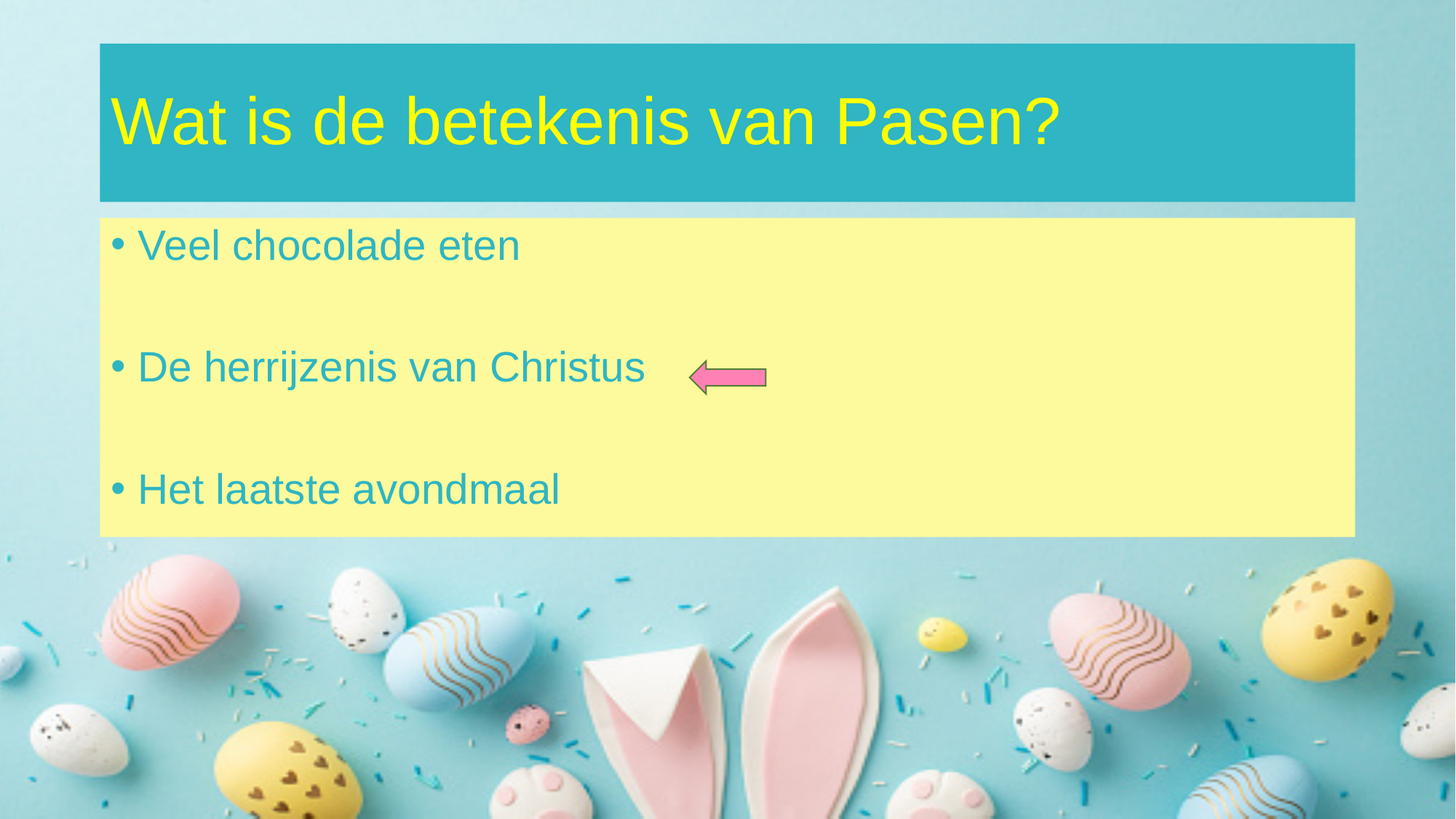

# Wat is de betekenis van Pasen?
Veel chocolade eten

De herrijzenis van Christus

Het laatste avondmaal